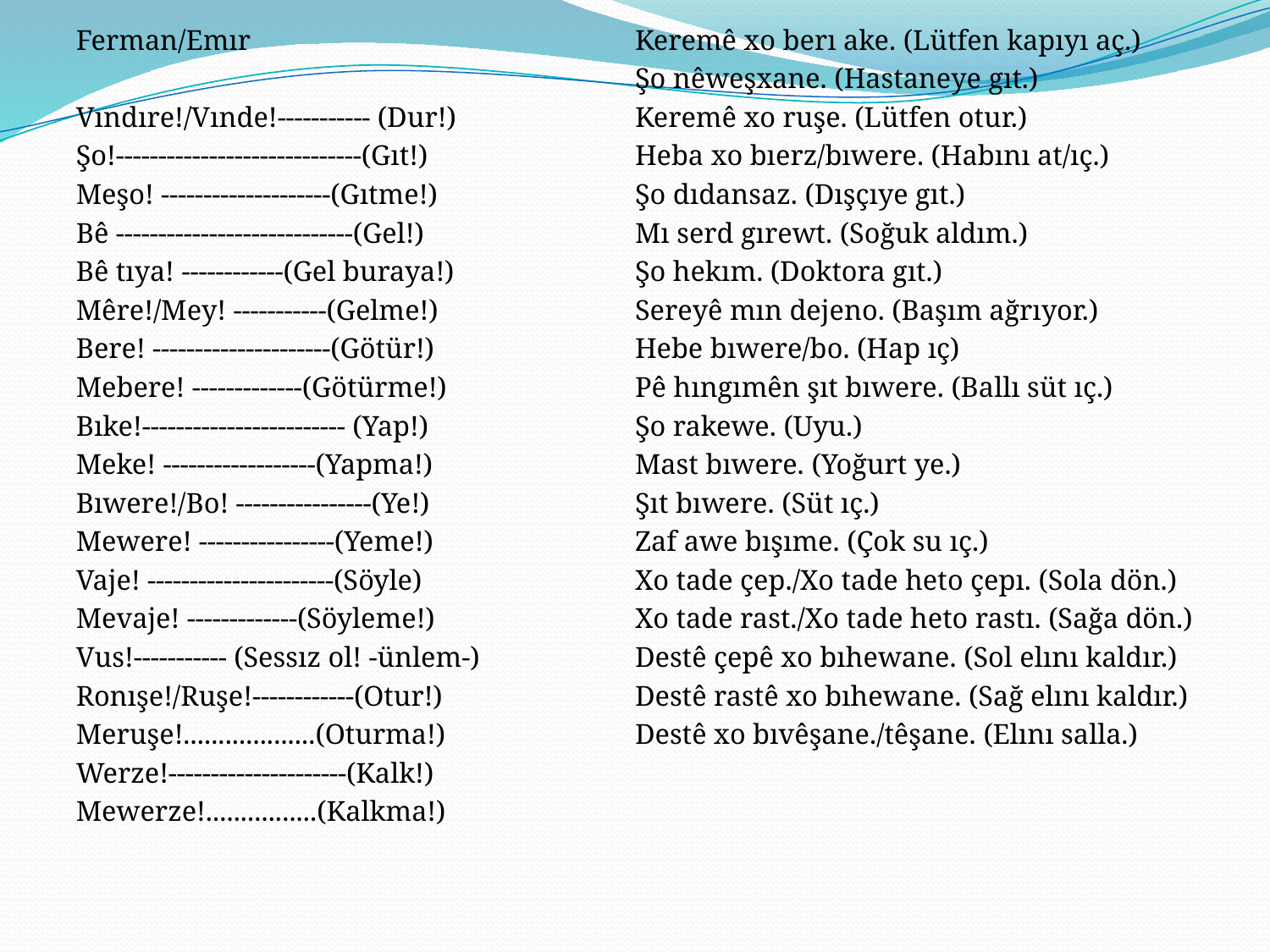

Ferman/Emır

Vındıre!/Vınde!----------- (Dur!)
Şo!-----------------------------(Gıt!)
Meşo! --------------------(Gıtme!)
Bê ----------------------------(Gel!)
Bê tıya! ------------(Gel buraya!)
Mêre!/Mey! -----------(Gelme!)
Bere! ---------------------(Götür!)
Mebere! -------------(Götürme!)
Bıke!------------------------ (Yap!)
Meke! ------------------(Yapma!)
Bıwere!/Bo! ----------------(Ye!)
Mewere! ----------------(Yeme!)
Vaje! ----------------------(Söyle)
Mevaje! -------------(Söyleme!)
Vus!----------- (Sessız ol! -ünlem-)
Ronışe!/Ruşe!------------(Otur!)
Meruşe!...................(Oturma!)
Werze!---------------------(Kalk!)
Mewerze!................(Kalkma!)

Keremê xo berı ake. (Lütfen kapıyı aç.)
Şo nêweşxane. (Hastaneye gıt.)
Keremê xo ruşe. (Lütfen otur.)
Heba xo bıerz/bıwere. (Habını at/ıç.)
Şo dıdansaz. (Dışçıye gıt.)
Mı serd gırewt. (Soğuk aldım.)
Şo hekım. (Doktora gıt.)
Sereyê mın dejeno. (Başım ağrıyor.)
Hebe bıwere/bo. (Hap ıç)
Pê hıngımên şıt bıwere. (Ballı süt ıç.)
Şo rakewe. (Uyu.)
Mast bıwere. (Yoğurt ye.)
Şıt bıwere. (Süt ıç.)
Zaf awe bışıme. (Çok su ıç.)
Xo tade çep./Xo tade heto çepı. (Sola dön.)
Xo tade rast./Xo tade heto rastı. (Sağa dön.)
Destê çepê xo bıhewane. (Sol elını kaldır.)
Destê rastê xo bıhewane. (Sağ elını kaldır.)
Destê xo bıvêşane./têşane. (Elını salla.)